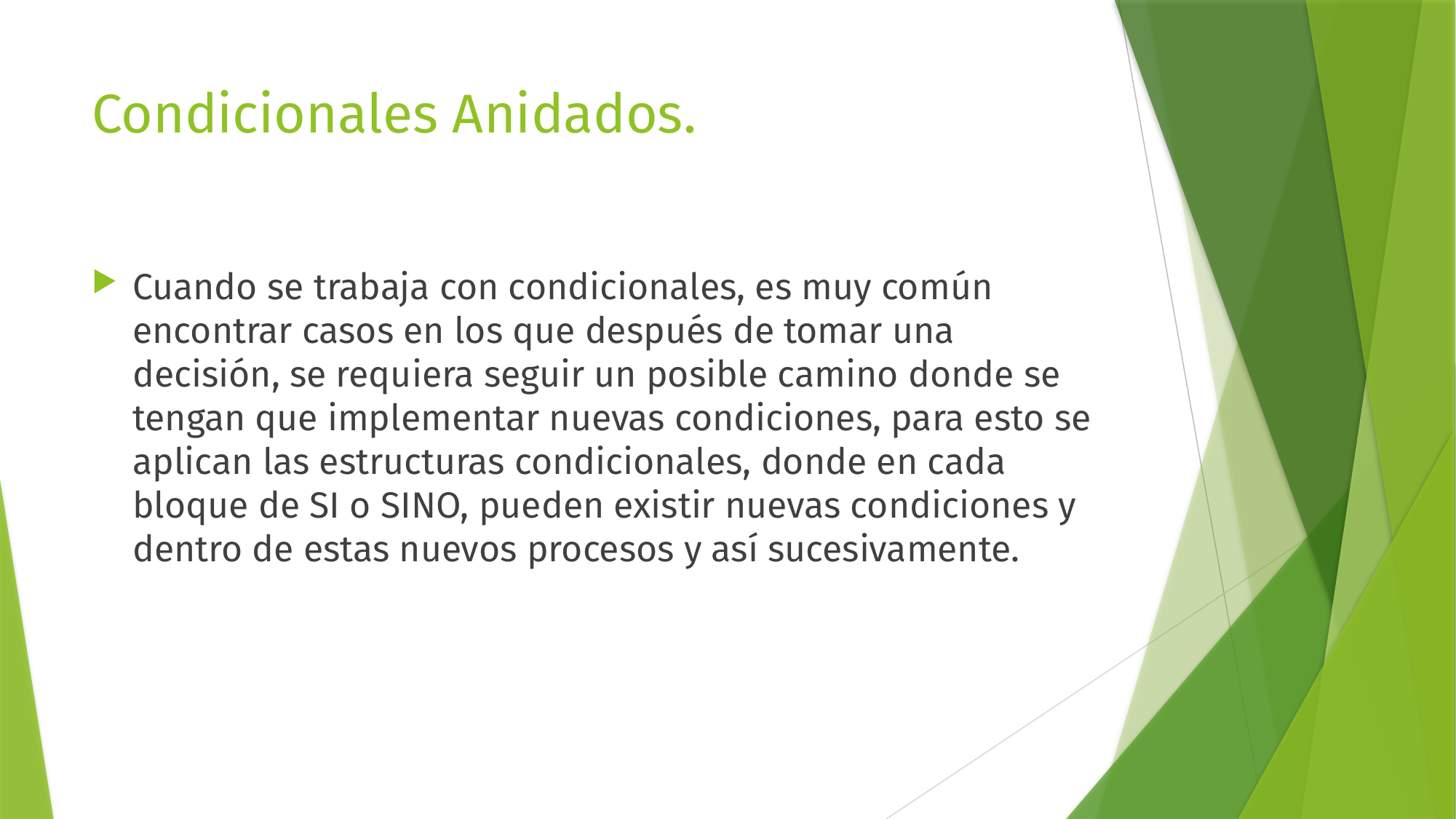

# Condicionales Anidados.
Cuando se trabaja con condicionales, es muy común encontrar casos en los que después de tomar una decisión, se requiera seguir un posible camino donde se tengan que implementar nuevas condiciones, para esto se aplican las estructuras condicionales, donde en cada bloque de SI o SINO, pueden existir nuevas condiciones y dentro de estas nuevos procesos y así sucesivamente.